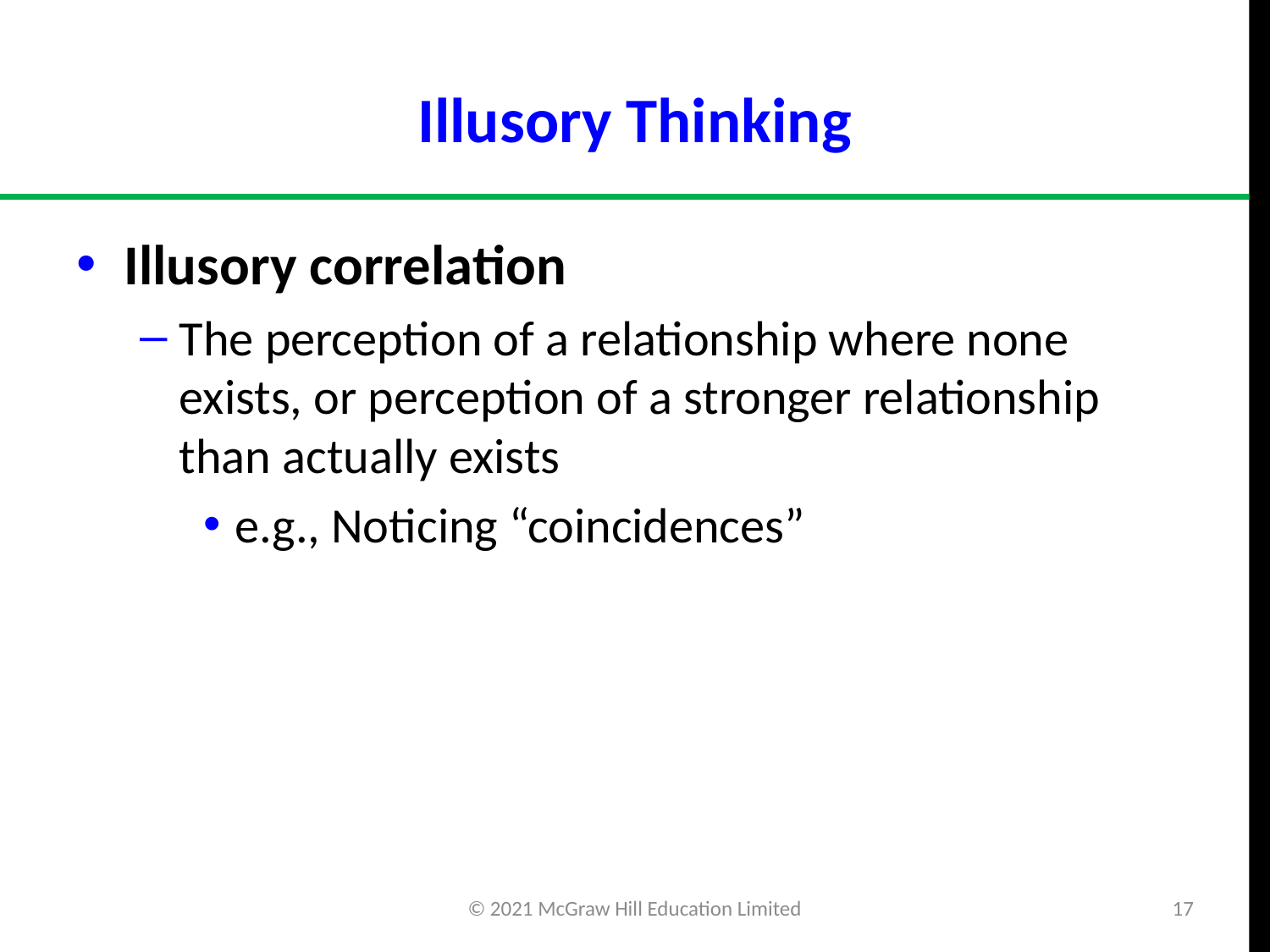

# Illusory Thinking
Illusory correlation
The perception of a relationship where none exists, or perception of a stronger relationship than actually exists
e.g., Noticing “coincidences”

© 2021 McGraw Hill Education Limited
17